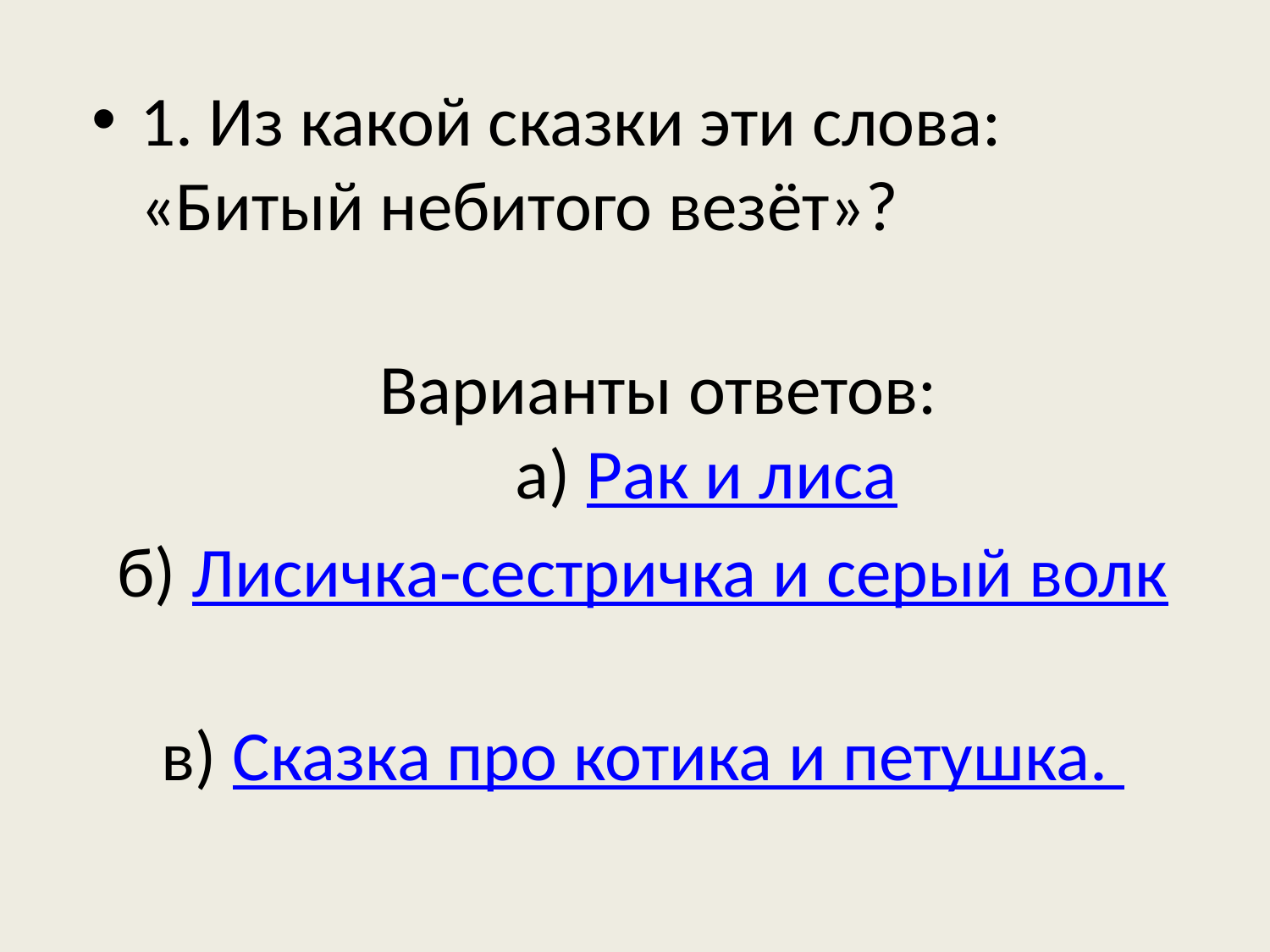

1. Из какой сказки эти слова: «Битый небитого везёт»?
  Варианты ответов:
      а) Рак и лиса
б) Лисичка-сестричка и серый волк
в) Сказка про котика и петушка.